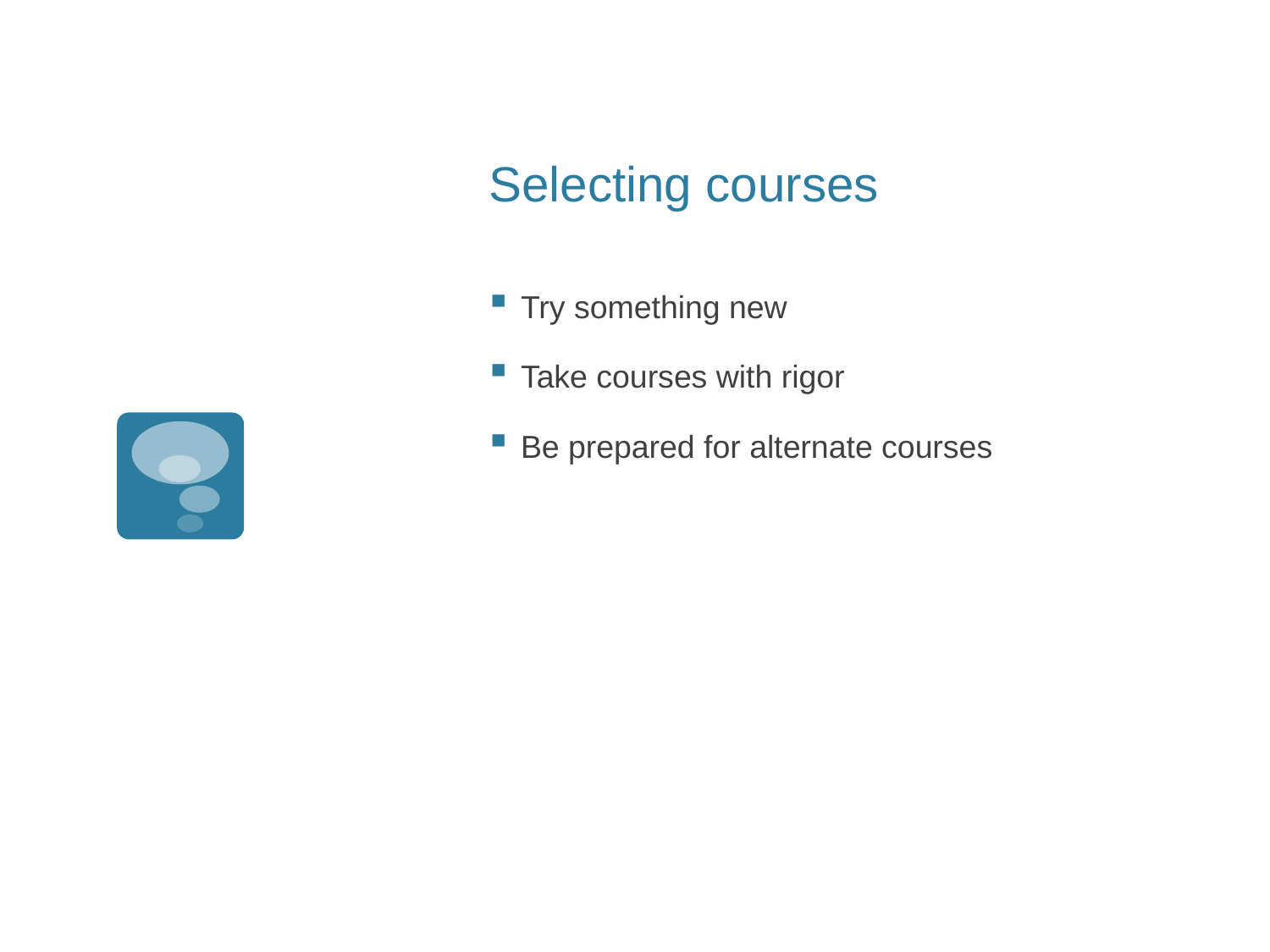

# Selecting courses
Try something new
Take courses with rigor
Be prepared for alternate courses